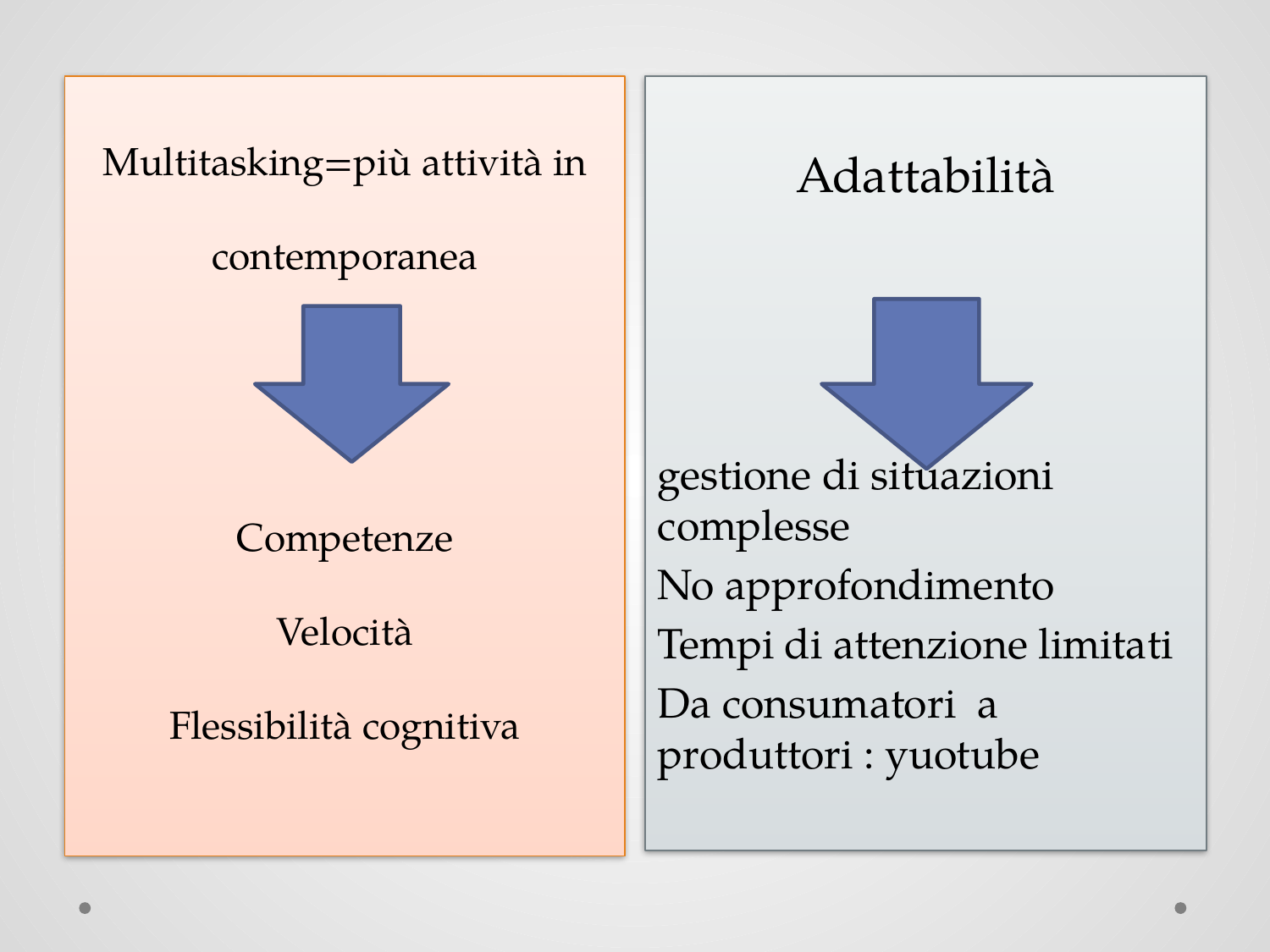

# Multitasking=più attività in contemporanea Competenze Velocità Flessibilità cognitiva

Adattabilità

gestione di situazioni complesse
No approfondimento
Tempi di attenzione limitati
Da consumatori  a produttori : yuotube